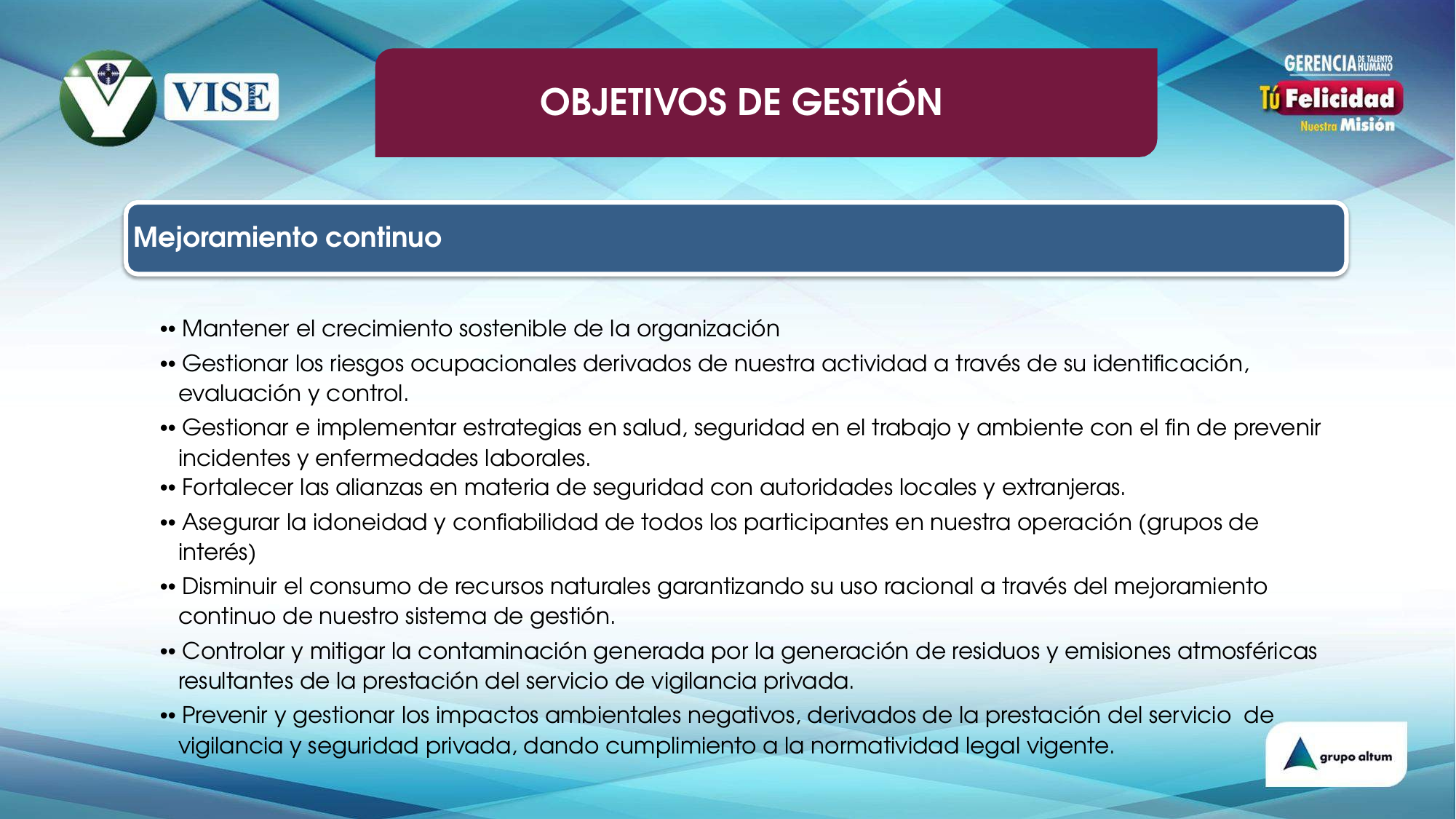

# OBJETIVOS DE GESTIÓN
Mejoramiento continuo
•• Mantener el crecimiento sostenible de la organización
•• Gestionar los riesgos ocupacionales derivados de nuestra actividad a través de su identificación,  evaluación y control.
•• Gestionar e implementar estrategias en salud, seguridad en el trabajo y ambiente con el fin de prevenir  incidentes y enfermedades laborales.
•• Fortalecer las alianzas en materia de seguridad con autoridades locales y extranjeras.
•• Asegurar la idoneidad y confiabilidad de todos los participantes en nuestra operación (grupos de  interés)
•• Disminuir el consumo de recursos naturales garantizando su uso racional a través del mejoramiento  continuo de nuestro sistema de gestión.
•• Controlar y mitigar la contaminación generada por la generación de residuos y emisiones atmosféricas  resultantes de la prestación del servicio de vigilancia privada.
•• Prevenir y gestionar los impactos ambientales negativos, derivados de la prestación del servicio  de vigilancia y seguridad privada, dando cumplimiento a la normatividad legal vigente.